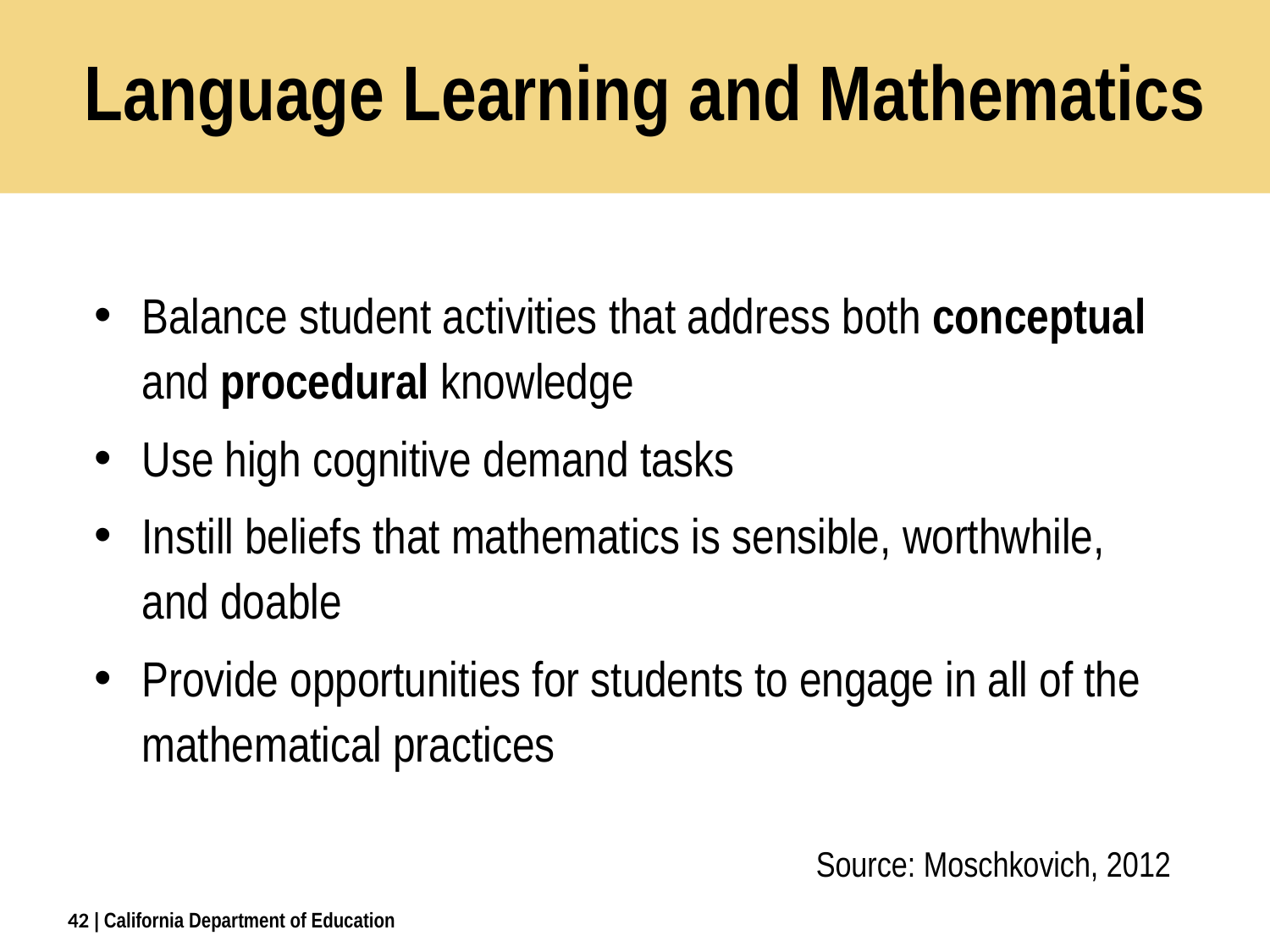

# Language Learning and Mathematics

Balance student activities that address both conceptual and procedural knowledge
Use high cognitive demand tasks
Instill beliefs that mathematics is sensible, worthwhile, and doable
Provide opportunities for students to engage in all of the mathematical practices

Source: Moschkovich, 2012

42
| California Department of Education